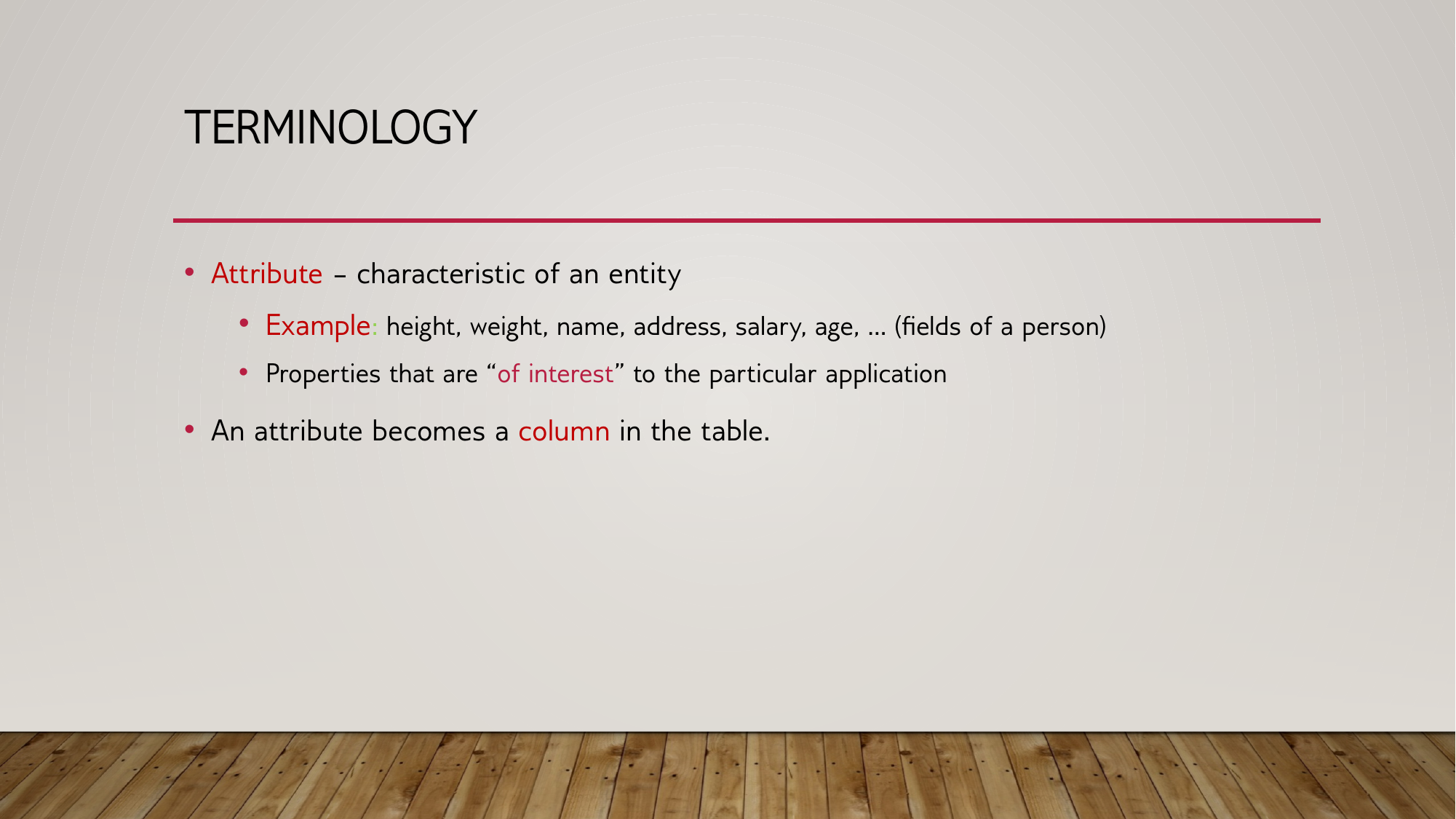

# terminology
Attribute – characteristic of an entity
Example: height, weight, name, address, salary, age, … (fields of a person)
Properties that are “of interest” to the particular application
An attribute becomes a column in the table.